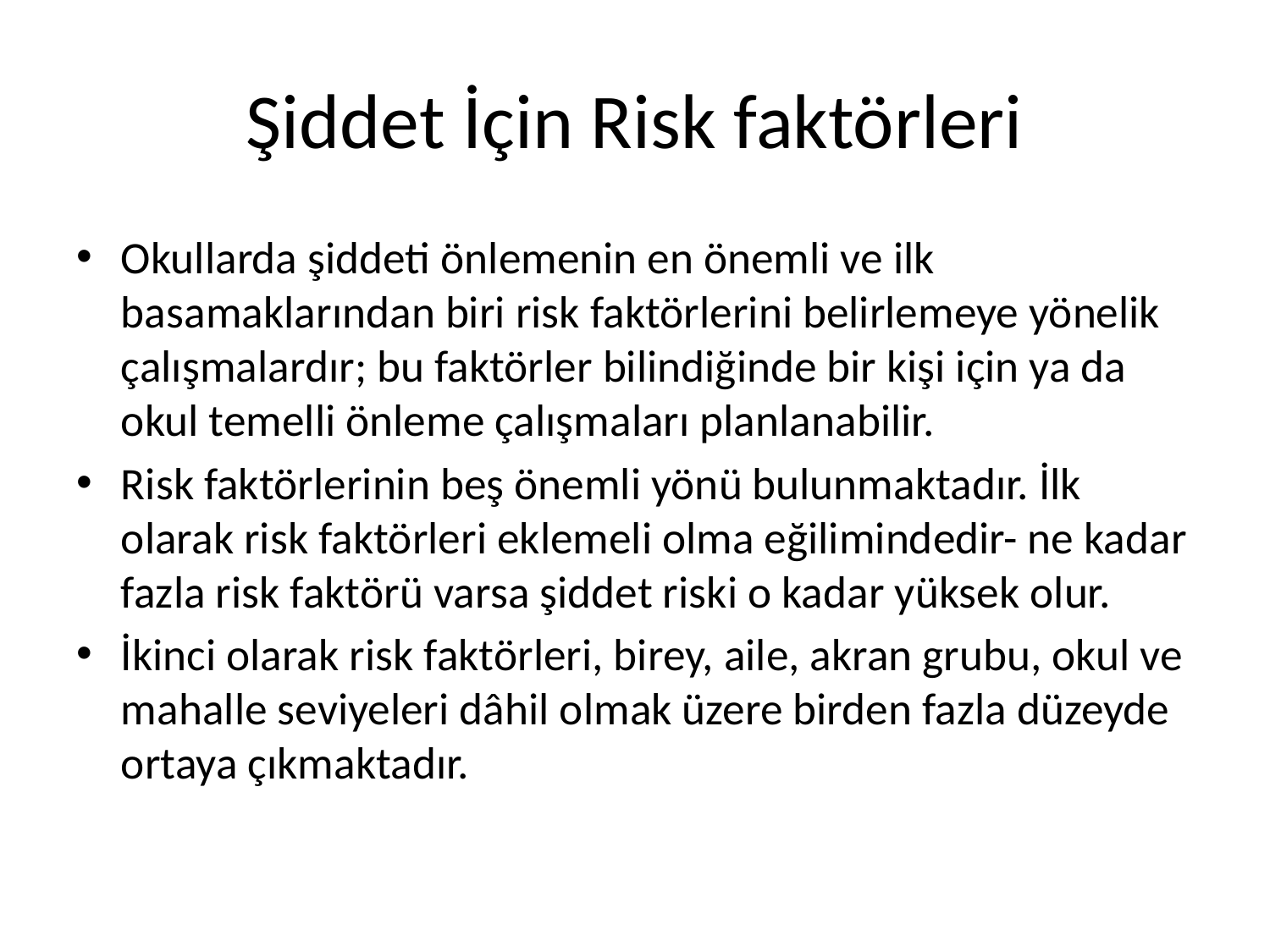

# Şiddet İçin Risk faktörleri
Okullarda şiddeti önlemenin en önemli ve ilk basamaklarından biri risk faktörlerini belirlemeye yönelik çalışmalardır; bu faktörler bilindiğinde bir kişi için ya da okul temelli önleme çalışmaları planlanabilir.
Risk faktörlerinin beş önemli yönü bulunmaktadır. İlk olarak risk faktörleri eklemeli olma eğilimindedir- ne kadar fazla risk faktörü varsa şiddet riski o kadar yüksek olur.
İkinci olarak risk faktörleri, birey, aile, akran grubu, okul ve mahalle seviyeleri dâhil olmak üzere birden fazla düzeyde ortaya çıkmaktadır.